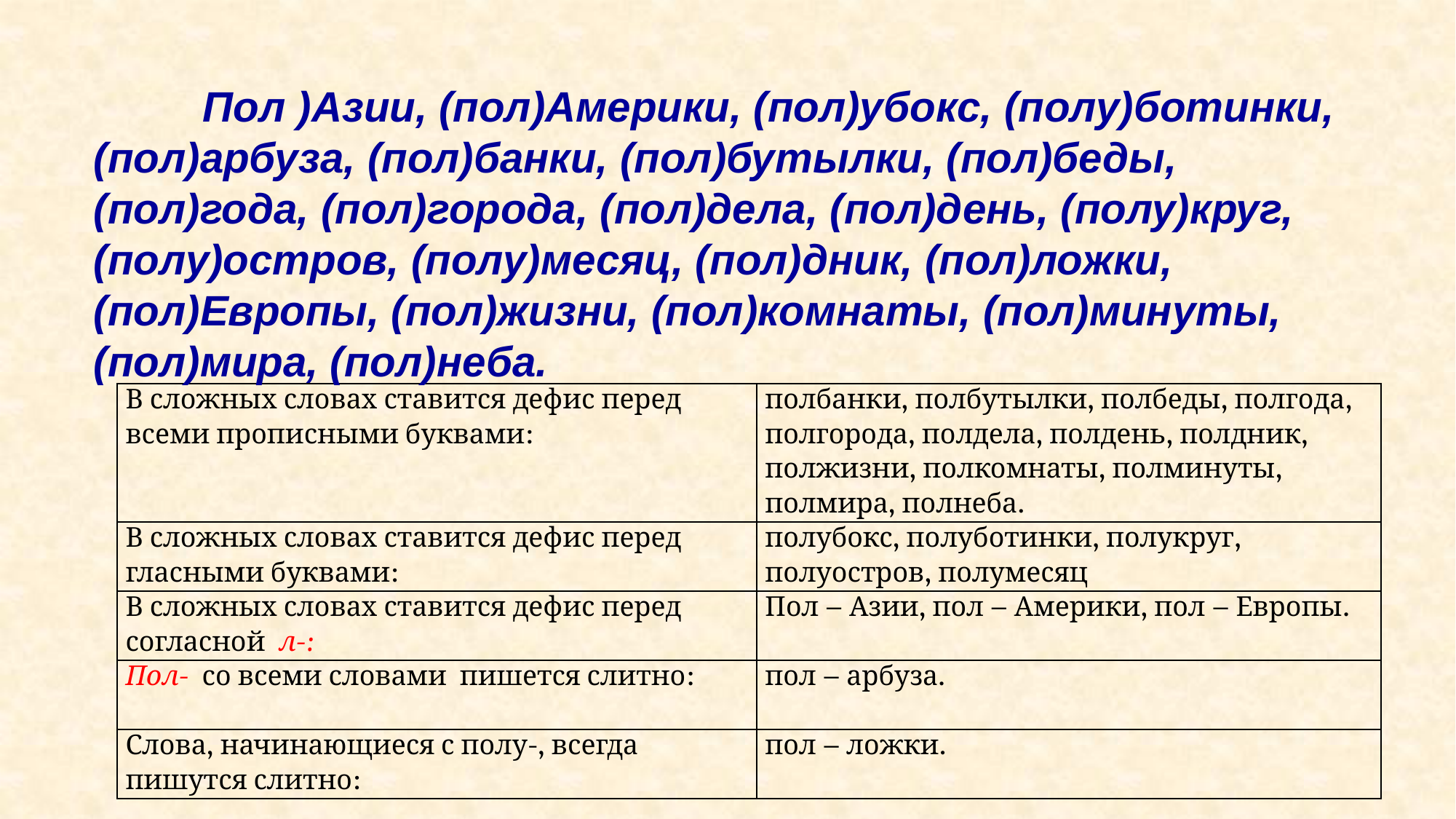

Пол )Азии, (пол)Америки, (пол)убокс, (полу)ботинки, (пол)арбуза, (пол)банки, (пол)бутылки, (пол)беды, (пол)года, (пол)города, (пол)дела, (пол)день, (полу)круг, (полу)остров, (полу)месяц, (пол)дник, (пол)ложки, (пол)Европы, (пол)жизни, (пол)комнаты, (пол)минуты, (пол)мира, (пол)неба.

| В сложных словах ставится дефис перед всеми прописными буквами: | полбанки, полбутылки, полбеды, полгода, полгорода, полдела, полдень, полдник, полжизни, полкомнаты, полминуты, полмира, полнеба. |
| --- | --- |
| В сложных словах ставится дефис перед гласными буквами: | полубокс, полуботинки, полукруг, полуостров, полумесяц |
| В сложных словах ставится дефис перед согласной л-: | Пол – Азии, пол – Америки, пол – Европы. |
| Пол- со всеми словами пишется слитно: | пол – арбуза. |
| Слова, начинающиеся с полу-, всегда пишутся слитно: | пол – ложки. |